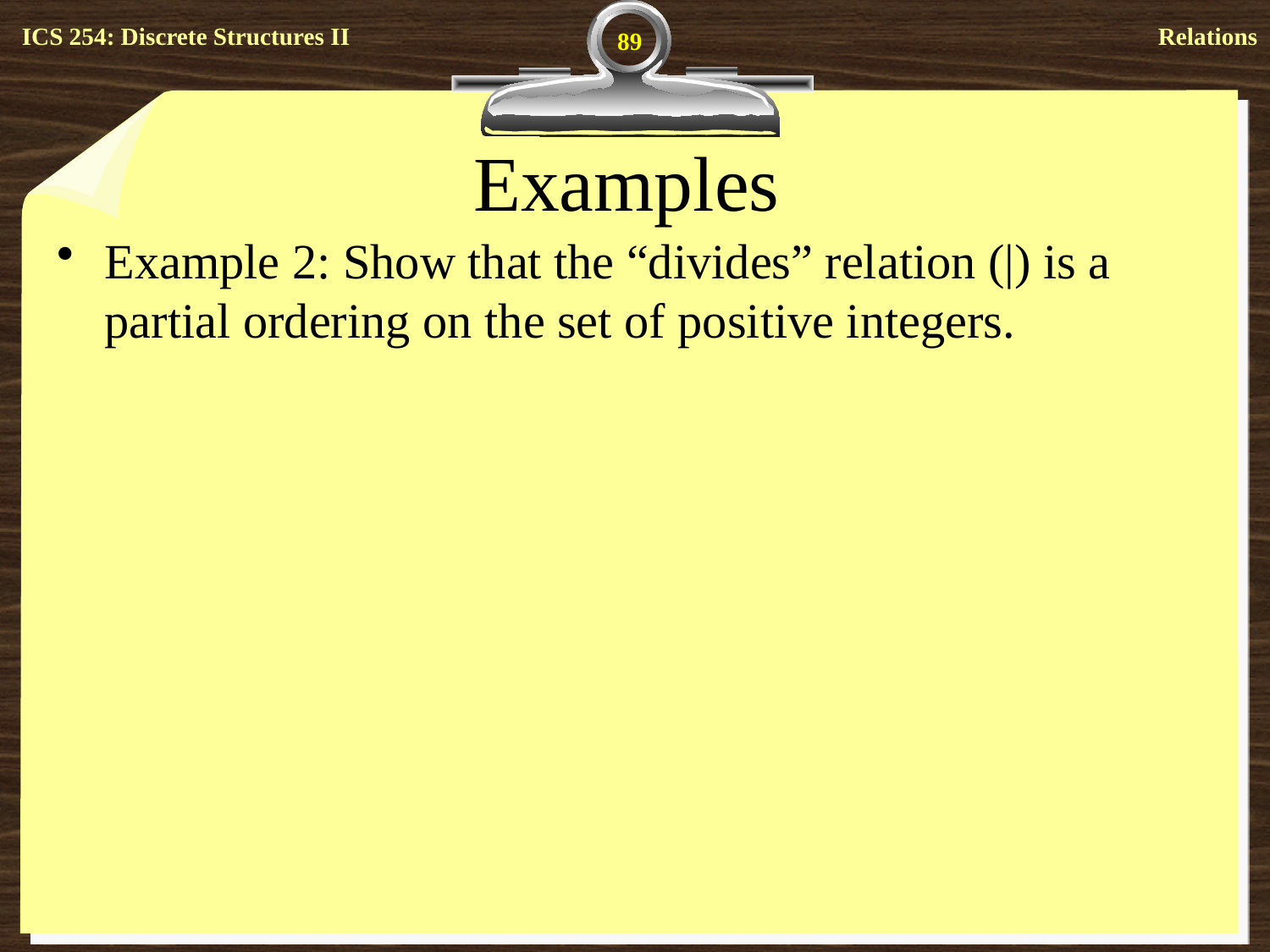

89
# Examples
Example 2: Show that the “divides” relation (|) is a partial ordering on the set of positive integers.